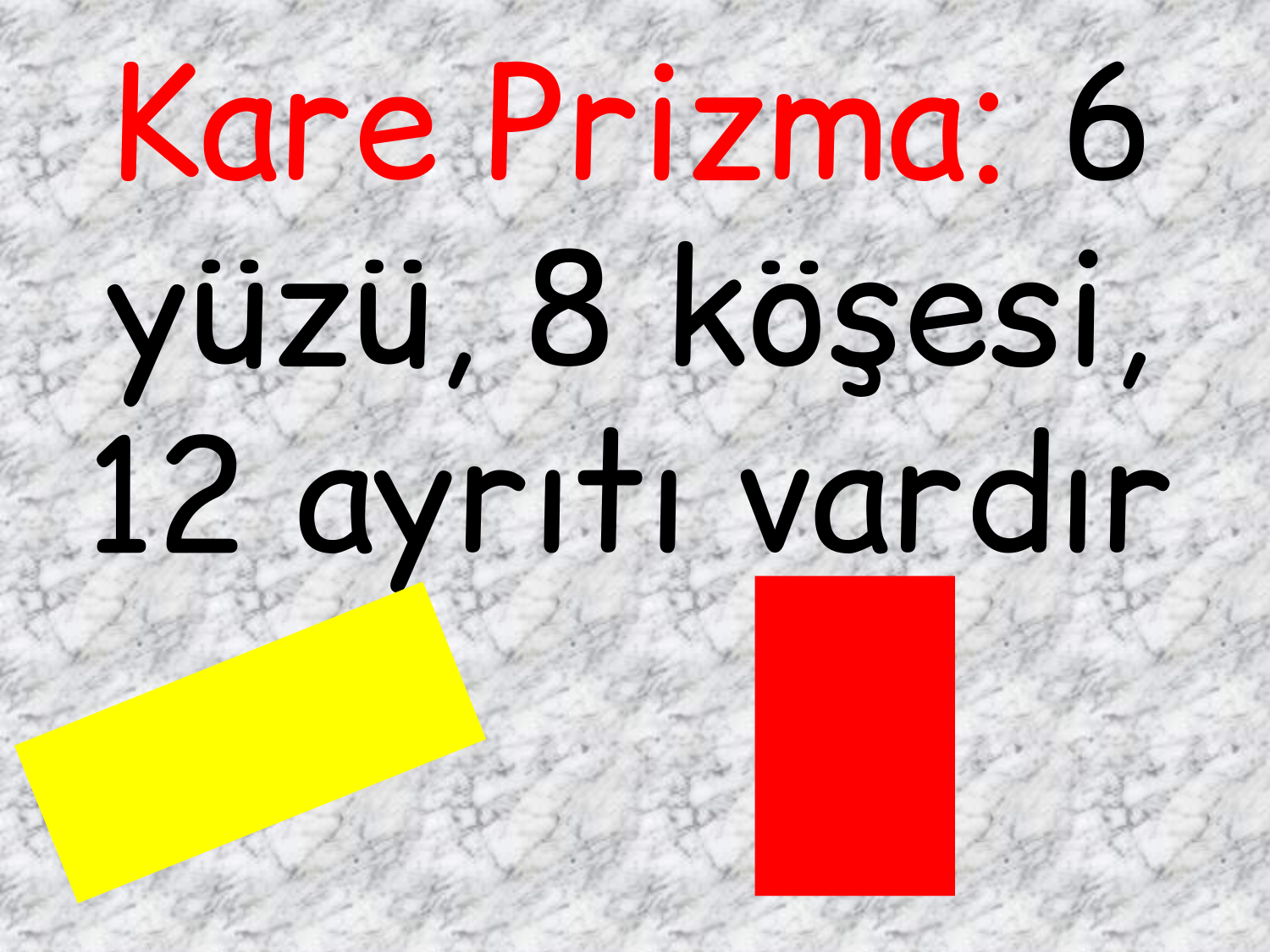

Kare Prizma: 6 yüzü, 8 köşesi, 12 ayrıtı vardır
#